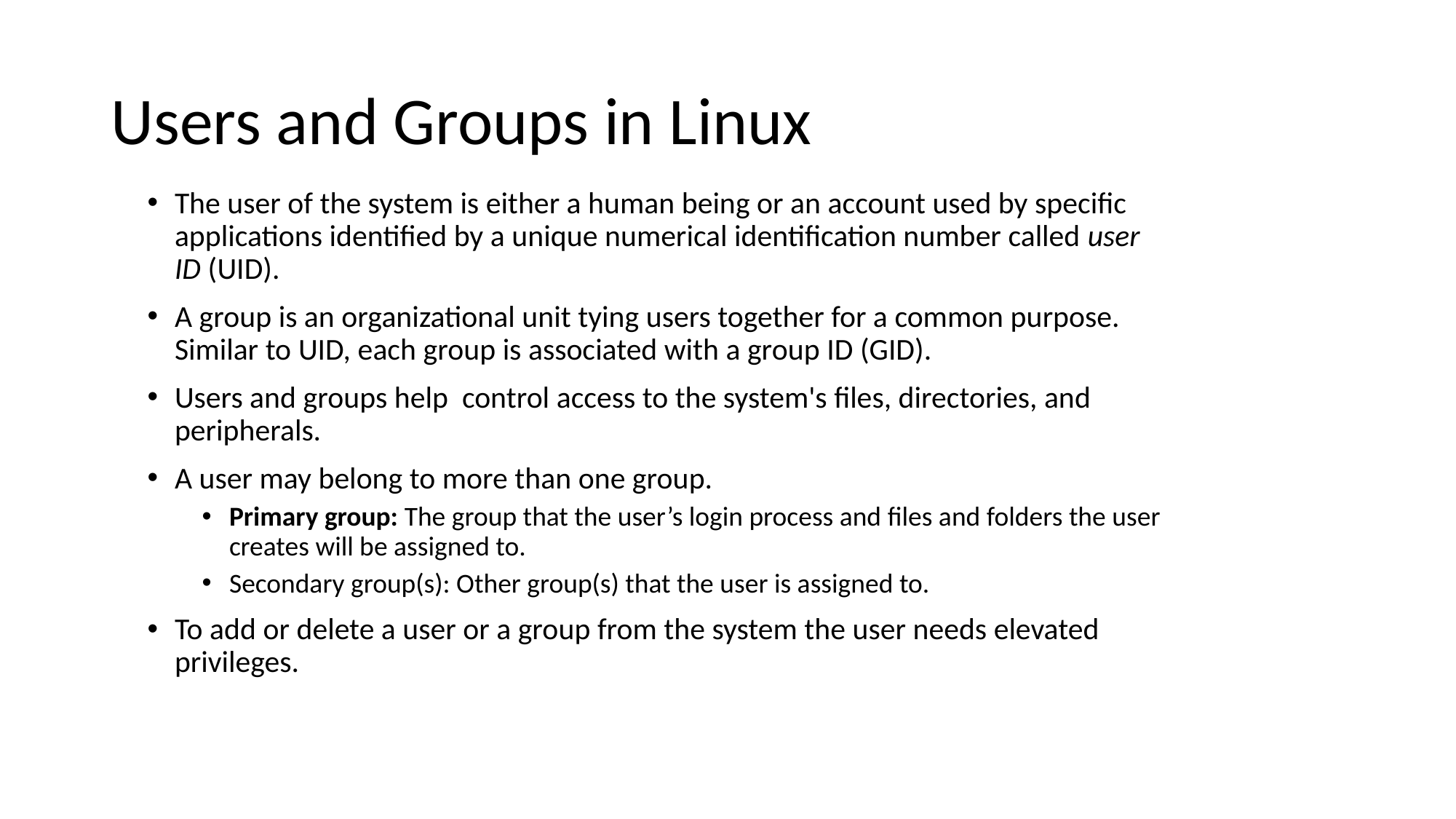

# Users and Groups in Linux
The user of the system is either a human being or an account used by specific applications identified by a unique numerical identification number called user ID (UID).
A group is an organizational unit tying users together for a common purpose. Similar to UID, each group is associated with a group ID (GID).
Users and groups help  control access to the system's files, directories, and peripherals.
A user may belong to more than one group.
Primary group: The group that the user’s login process and files and folders the user creates will be assigned to.
Secondary group(s): Other group(s) that the user is assigned to.
To add or delete a user or a group from the system the user needs elevated privileges.